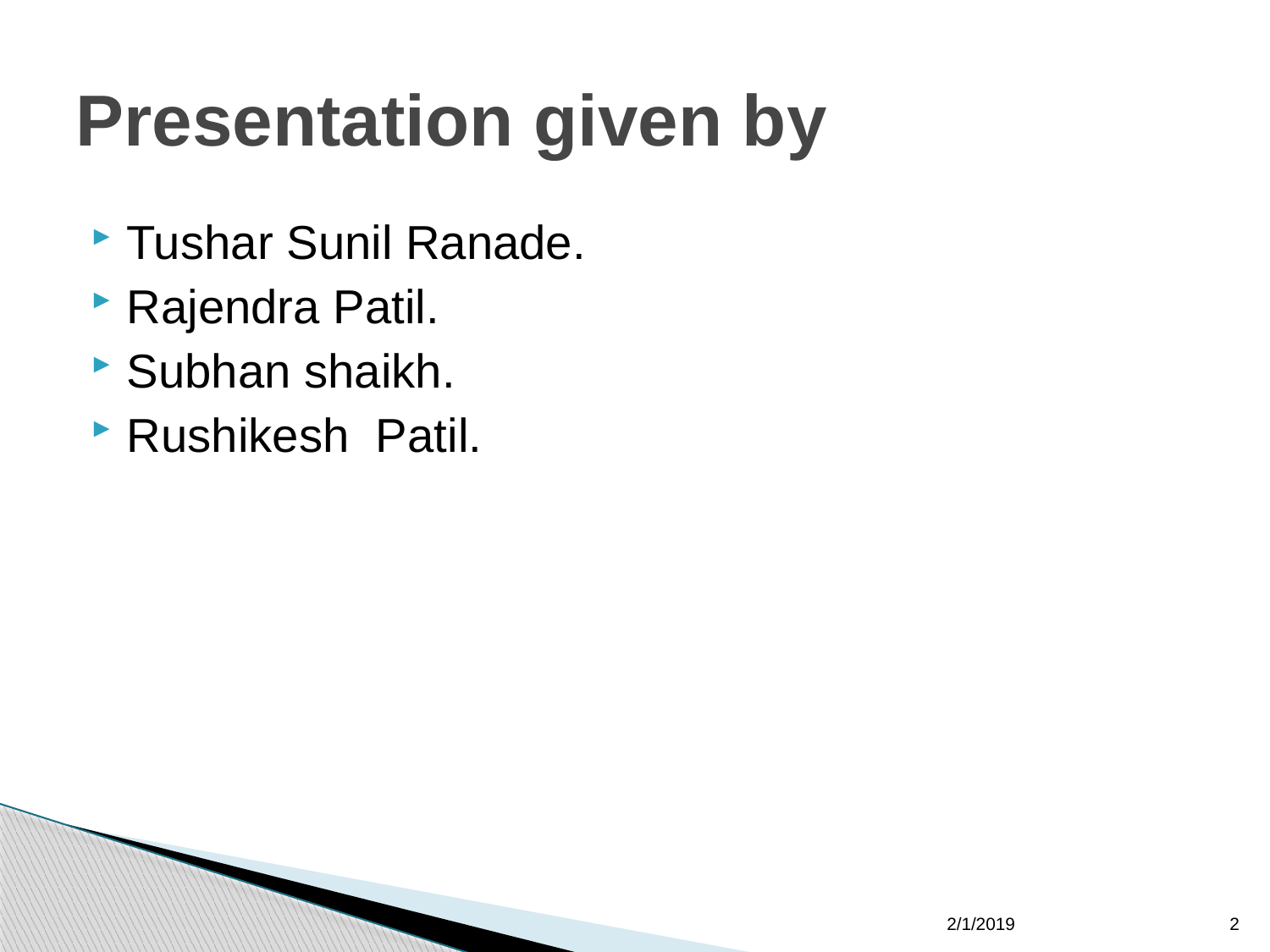

# Presentation given by
Tushar Sunil Ranade.
Rajendra Patil.
Subhan shaikh.
Rushikesh  Patil.
2/1/2019
2